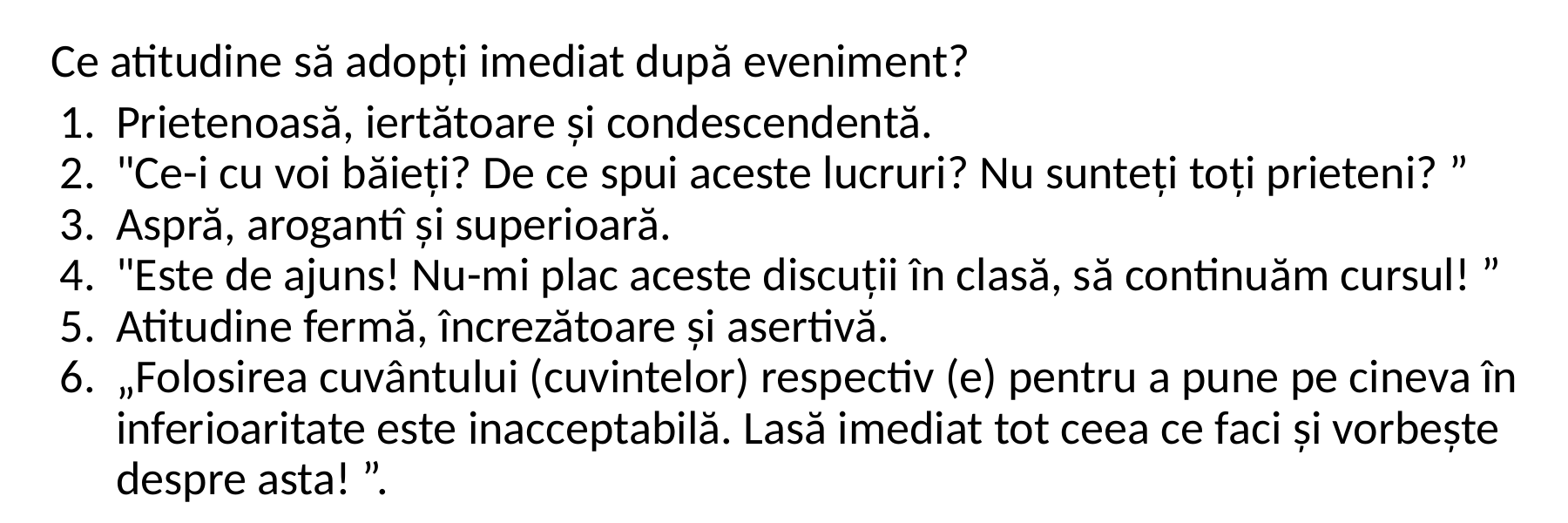

Ce atitudine să adopți imediat după eveniment?
Prietenoasă, iertătoare și condescendentă.
"Ce-i cu voi băieți? De ce spui aceste lucruri? Nu sunteți toți prieteni? ”
Aspră, arogantî și superioară.
"Este de ajuns! Nu-mi plac aceste discuții în clasă, să continuăm cursul! ”
Atitudine fermă, încrezătoare și asertivă.
„Folosirea cuvântului (cuvintelor) respectiv (e) pentru a pune pe cineva în inferioaritate este inacceptabilă. Lasă imediat tot ceea ce faci și vorbește despre asta! ”.